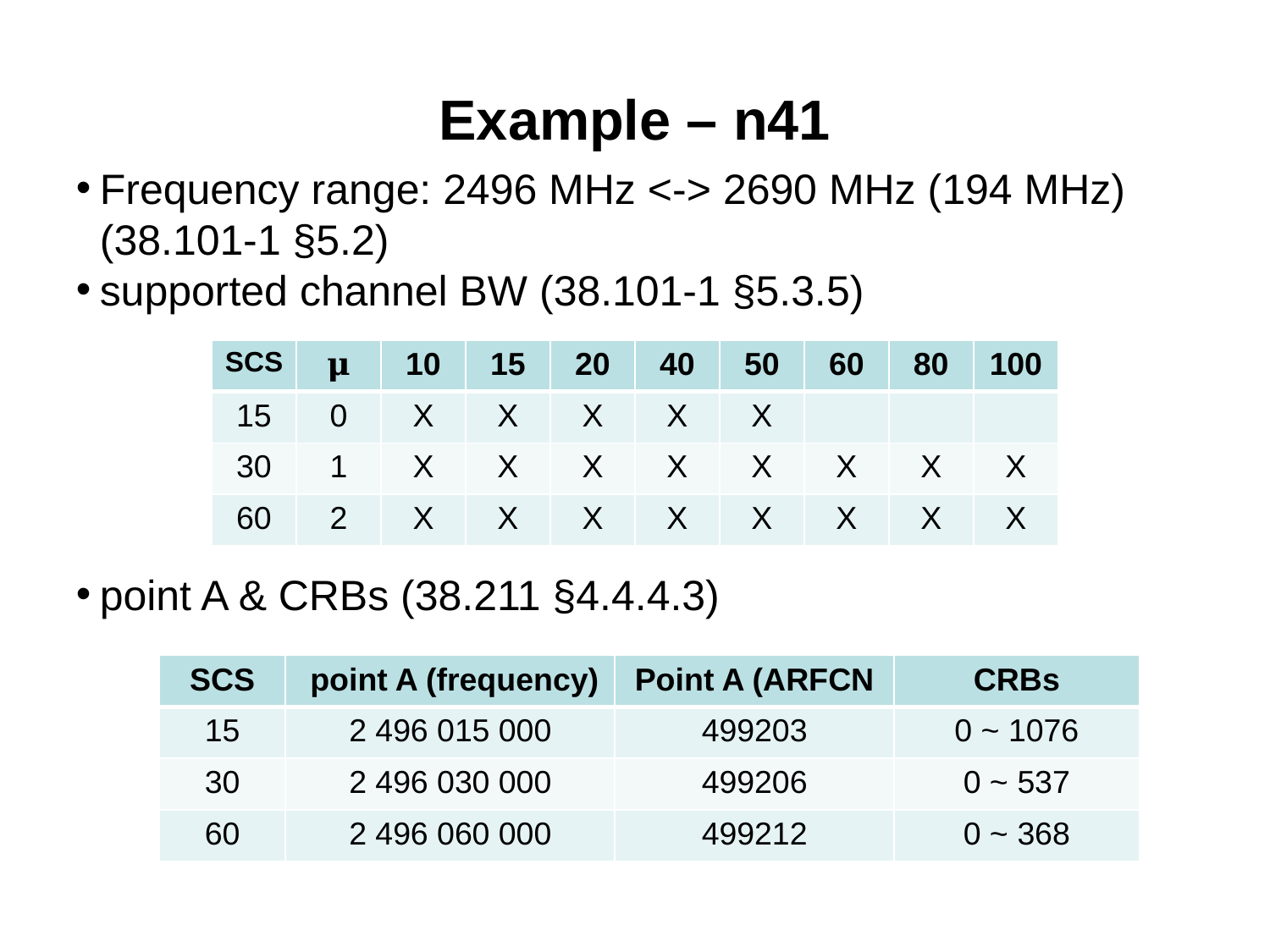

# Example – n41
Frequency range: 2496 MHz <-> 2690 MHz (194 MHz)
(38.101-1 §5.2)
supported channel BW (38.101-1 §5.3.5)

point A & CRBs (38.211 §4.4.4.3)

| SCS | 𝛍 | 10 | 15 | 20 | 40 | 50 | 60 | 80 | 100 |
| --- | --- | --- | --- | --- | --- | --- | --- | --- | --- |
| 15 | 0 | X | X | X | X | X |  |  |  |
| 30 | 1 | X | X | X | X | X | X | X | X |
| 60 | 2 | X | X | X | X | X | X | X | X |
| SCS | point A (frequency) | Point A (ARFCN | CRBs |
| --- | --- | --- | --- |
| 15 | 2 496 015 000 | 499203 | 0 ~ 1076 |
| 30 | 2 496 030 000 | 499206 | 0 ~ 537 |
| 60 | 2 496 060 000 | 499212 | 0 ~ 368 |